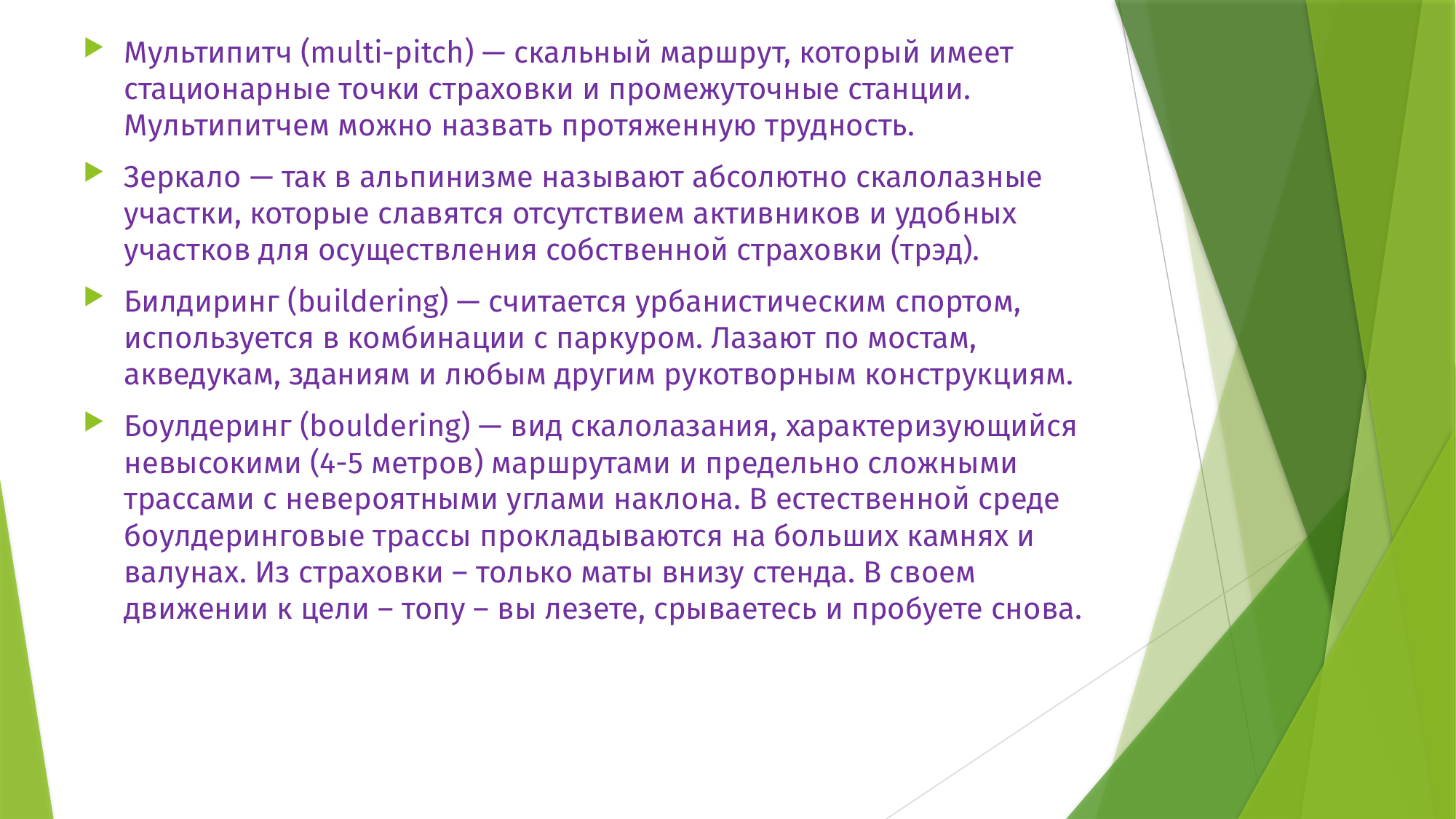

Мультипитч (multi-pitch) — скальный маршрут, который имеет стационарные точки страховки и промежуточные станции. Мультипитчем можно назвать протяженную трудность.
Зеркало — так в альпинизме называют абсолютно скалолазные участки, которые славятся отсутствием активников и удобных участков для осуществления собственной страховки (трэд).
Билдиринг (buildering) — считается урбанистическим спортом, используется в комбинации с паркуром. Лазают по мостам, акведукам, зданиям и любым другим рукотворным конструкциям.
Боулдеринг (bouldering) — вид скалолазания, характеризующийся невысокими (4-5 метров) маршрутами и предельно сложными трассами с невероятными углами наклона. В естественной среде боулдеринговые трассы прокладываются на больших камнях и валунах. Из страховки – только маты внизу стенда. В своем движении к цели – топу – вы лезете, срываетесь и пробуете снова.